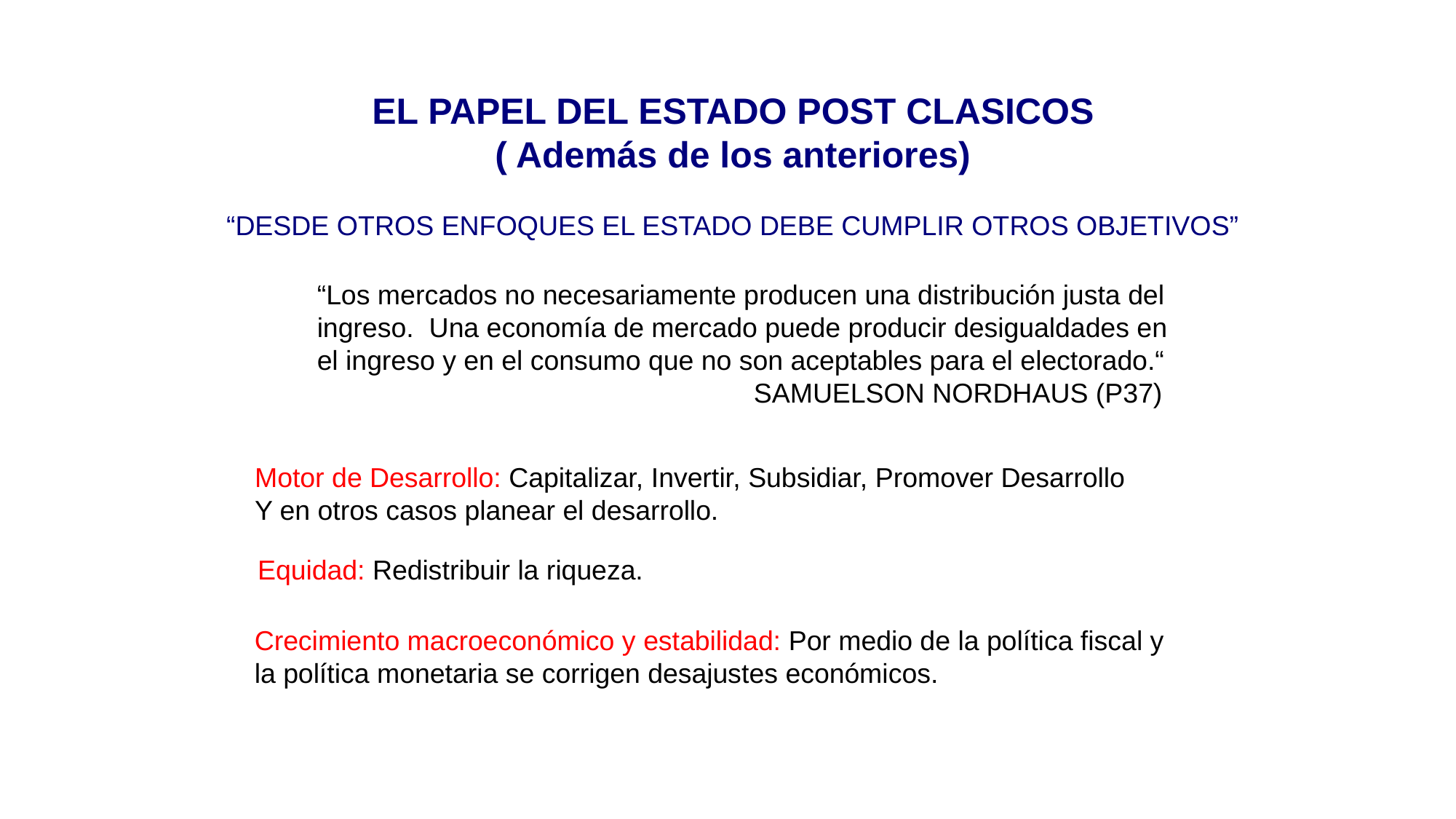

EL PAPEL DEL ESTADO POST CLASICOS
( Además de los anteriores)
“DESDE OTROS ENFOQUES EL ESTADO DEBE CUMPLIR OTROS OBJETIVOS”
“Los mercados no necesariamente producen una distribución justa del ingreso.  Una economía de mercado puede producir desigualdades en el ingreso y en el consumo que no son aceptables para el electorado.“
				SAMUELSON NORDHAUS (P37)
Motor de Desarrollo: Capitalizar, Invertir, Subsidiar, Promover Desarrollo Y en otros casos planear el desarrollo.
Equidad: Redistribuir la riqueza.
Crecimiento macroeconómico y estabilidad: Por medio de la política fiscal y la política monetaria se corrigen desajustes económicos.